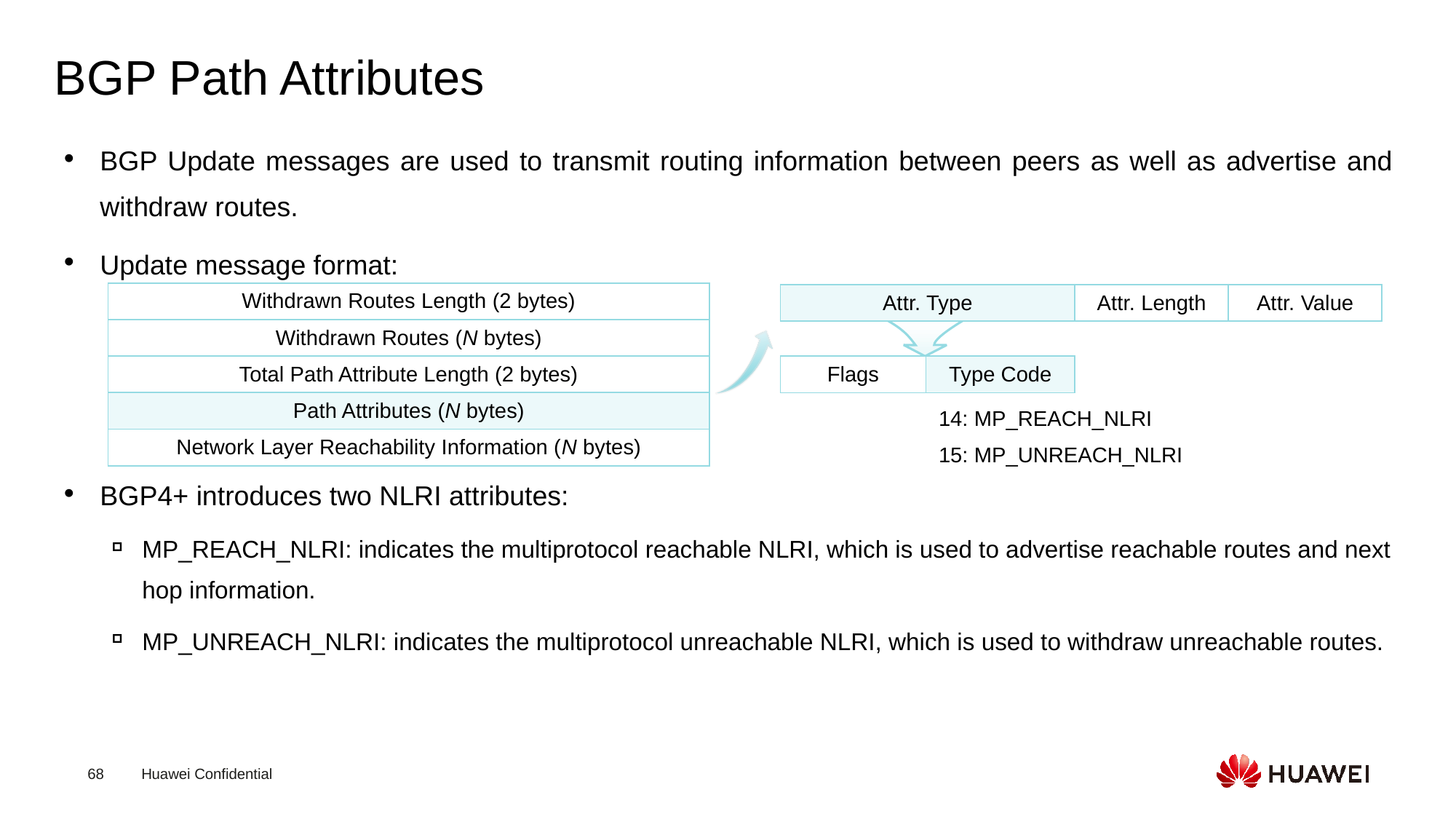

# BGP Path Attributes
BGP Update messages are used to transmit routing information between peers as well as advertise and withdraw routes.
Update message format:

BGP4+ introduces two NLRI attributes:
MP_REACH_NLRI: indicates the multiprotocol reachable NLRI, which is used to advertise reachable routes and next hop information.
MP_UNREACH_NLRI: indicates the multiprotocol unreachable NLRI, which is used to withdraw unreachable routes.
| Withdrawn Routes Length (2 bytes) |
| --- |
| Withdrawn Routes (N bytes) |
| Total Path Attribute Length (2 bytes) |
| Path Attributes (N bytes) |
| Network Layer Reachability Information (N bytes) |
| Attr. Type | Attr. Length | Attr. Value |
| --- | --- | --- |

| Flags | Type Code |
| --- | --- |
| 14: MP\_REACH\_NLRI |
| --- |
| 15: MP\_UNREACH\_NLRI |